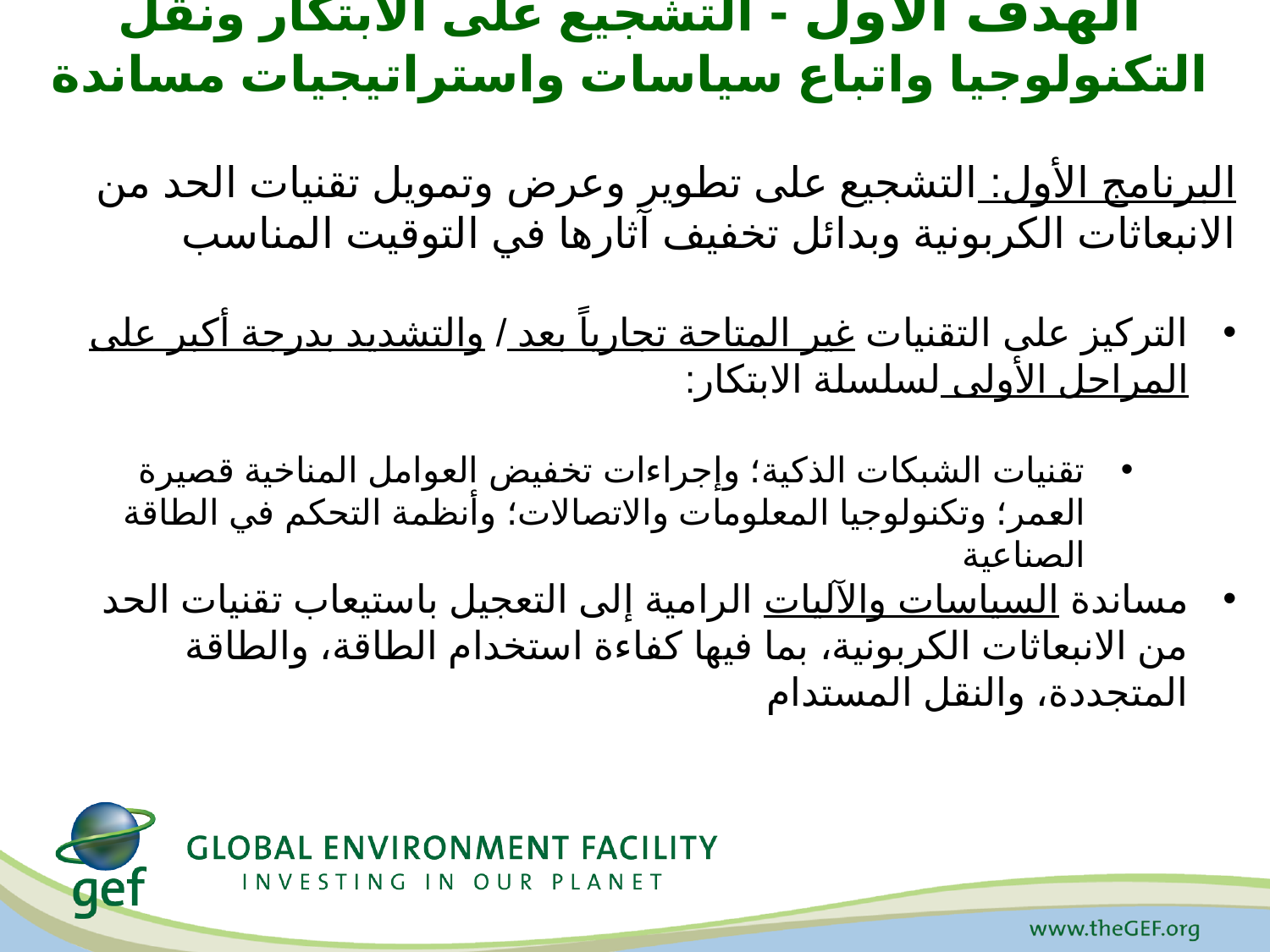

# الهدف الأول - التشجيع على الابتكار ونقل التكنولوجيا واتباع سياسات واستراتيجيات مساندة
البرنامج الأول: التشجيع على تطوير وعرض وتمويل تقنيات الحد من الانبعاثات الكربونية وبدائل تخفيف آثارها في التوقيت المناسب

التركيز على التقنيات غير المتاحة تجارياً بعد / والتشديد بدرجة أكبر على المراحل الأولى لسلسلة الابتكار:

تقنيات الشبكات الذكية؛ وإجراءات تخفيض العوامل المناخية قصيرة العمر؛ وتكنولوجيا المعلومات والاتصالات؛ وأنظمة التحكم في الطاقة الصناعية
مساندة السياسات والآليات الرامية إلى التعجيل باستيعاب تقنيات الحد من الانبعاثات الكربونية، بما فيها كفاءة استخدام الطاقة، والطاقة المتجددة، والنقل المستدام